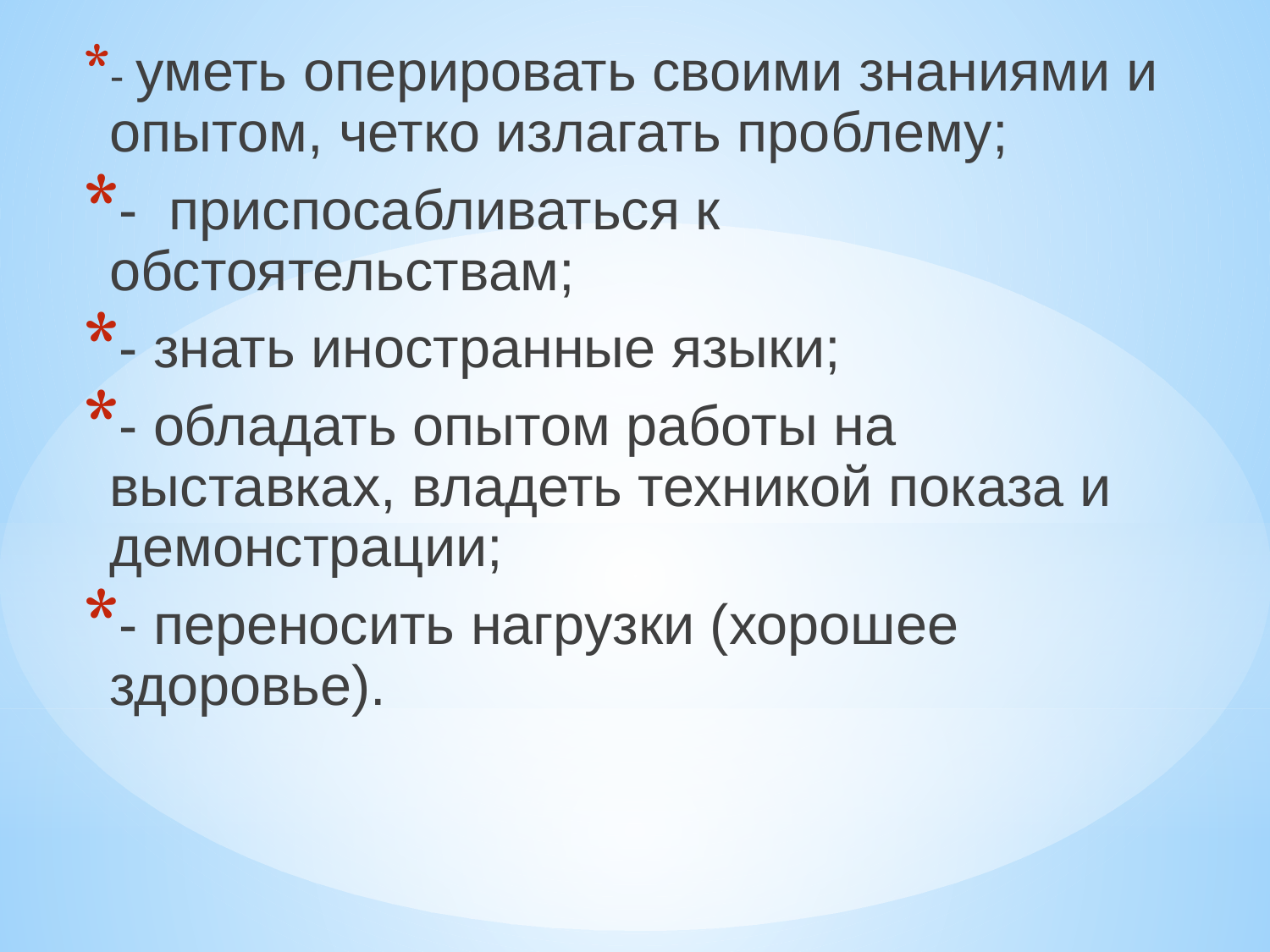

- уметь оперировать своими знаниями и опытом, четко излагать проблему;
-  приспосабливаться к обстоятельствам;
- знать иностранные языки;
- обладать опытом работы на выставках, владеть техникой показа и демонстрации;
- переносить нагрузки (хорошее здоровье).

#